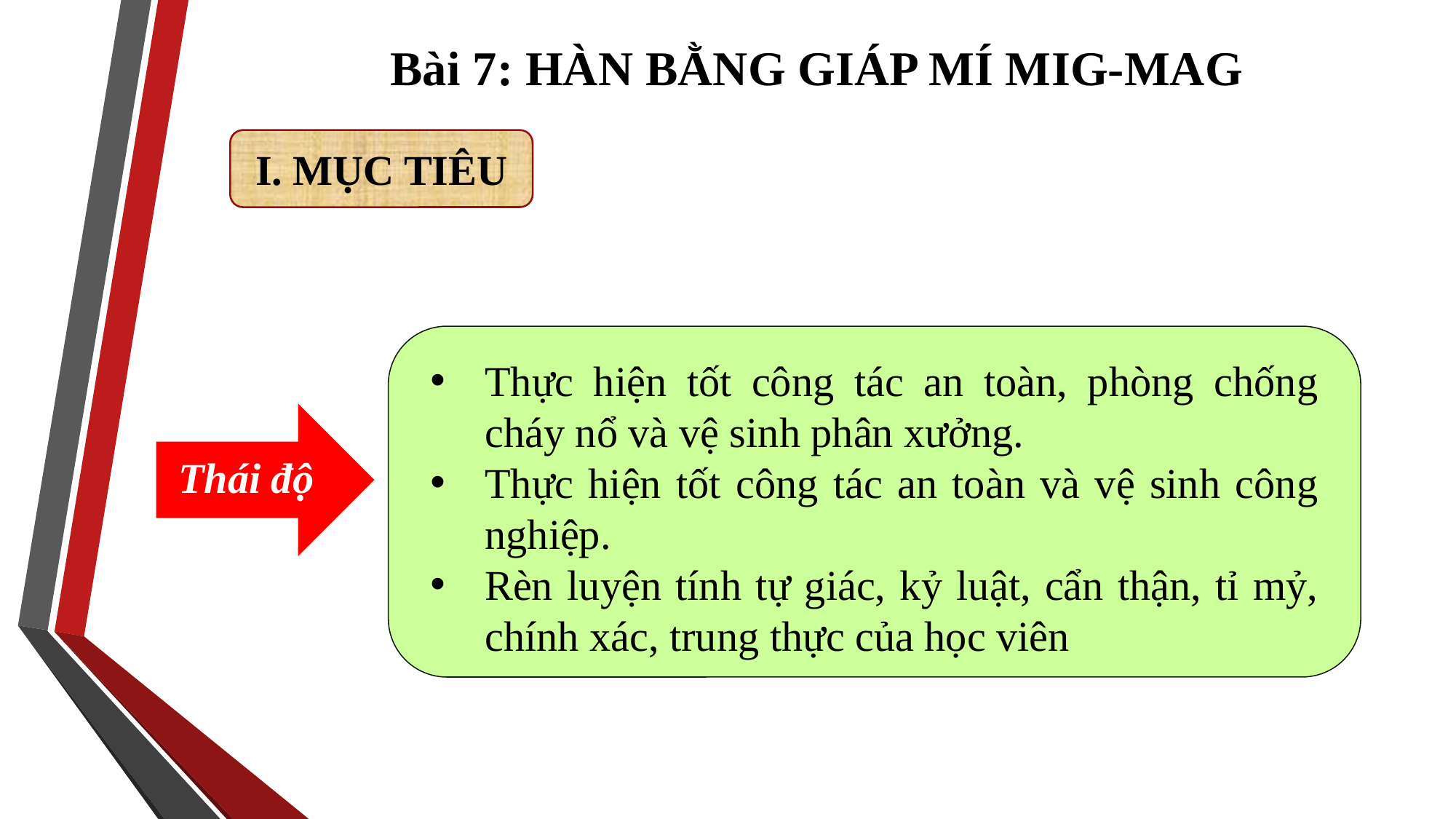

Bài 7: HÀN BẰNG GIÁP MÍ MIG-MAG
I. MỤC TIÊU

Thực hiện tốt công tác an toàn, phòng chống cháy nổ và vệ sinh phân xưởng.
Thực hiện tốt công tác an toàn và vệ sinh công nghiệp.
Rèn luyện tính tự giác, kỷ luật, cẩn thận, tỉ mỷ, chính xác, trung thực của học viên

Thái độ